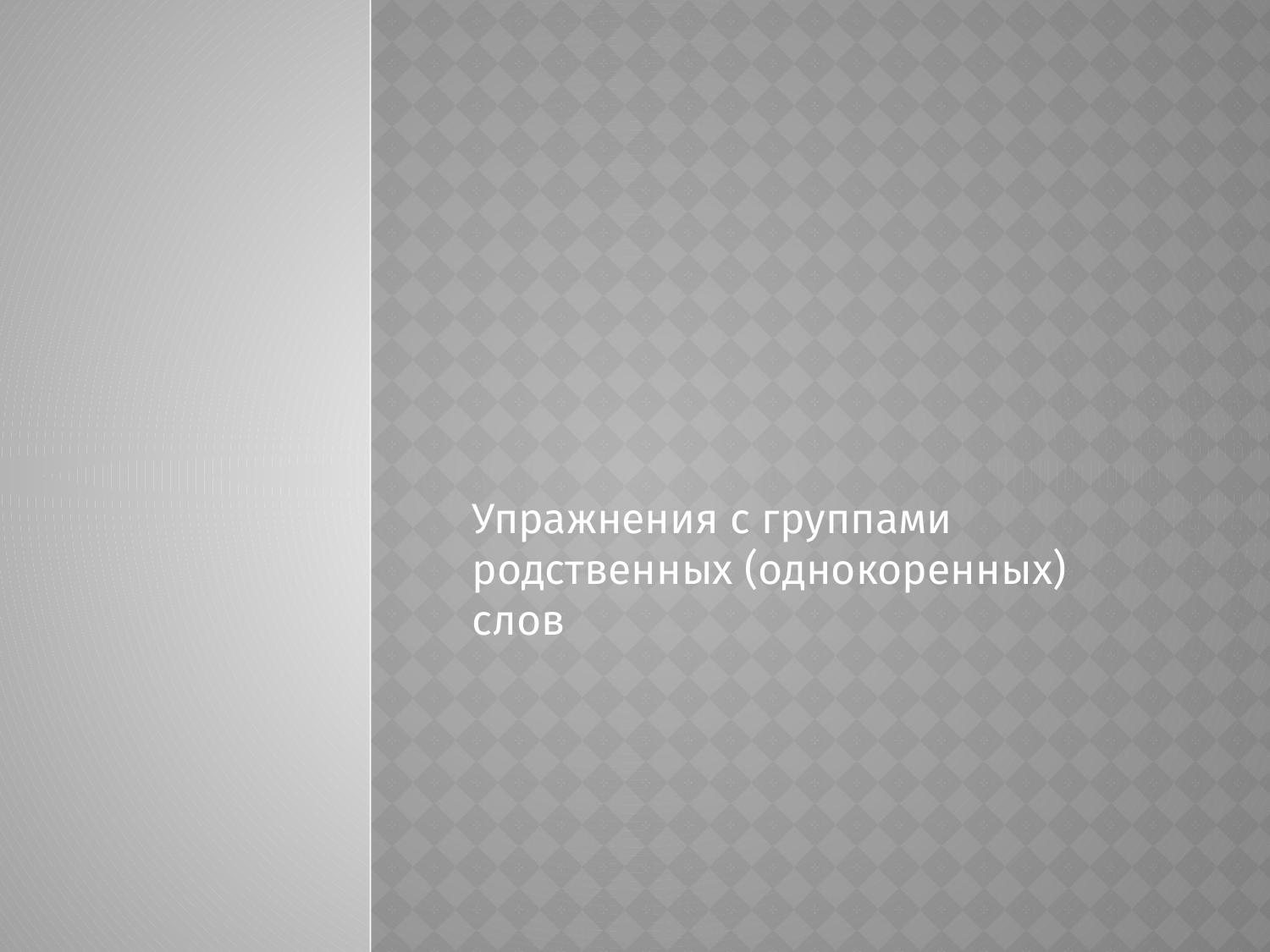

#
Упражнения с группами родственных (однокоренных) слов